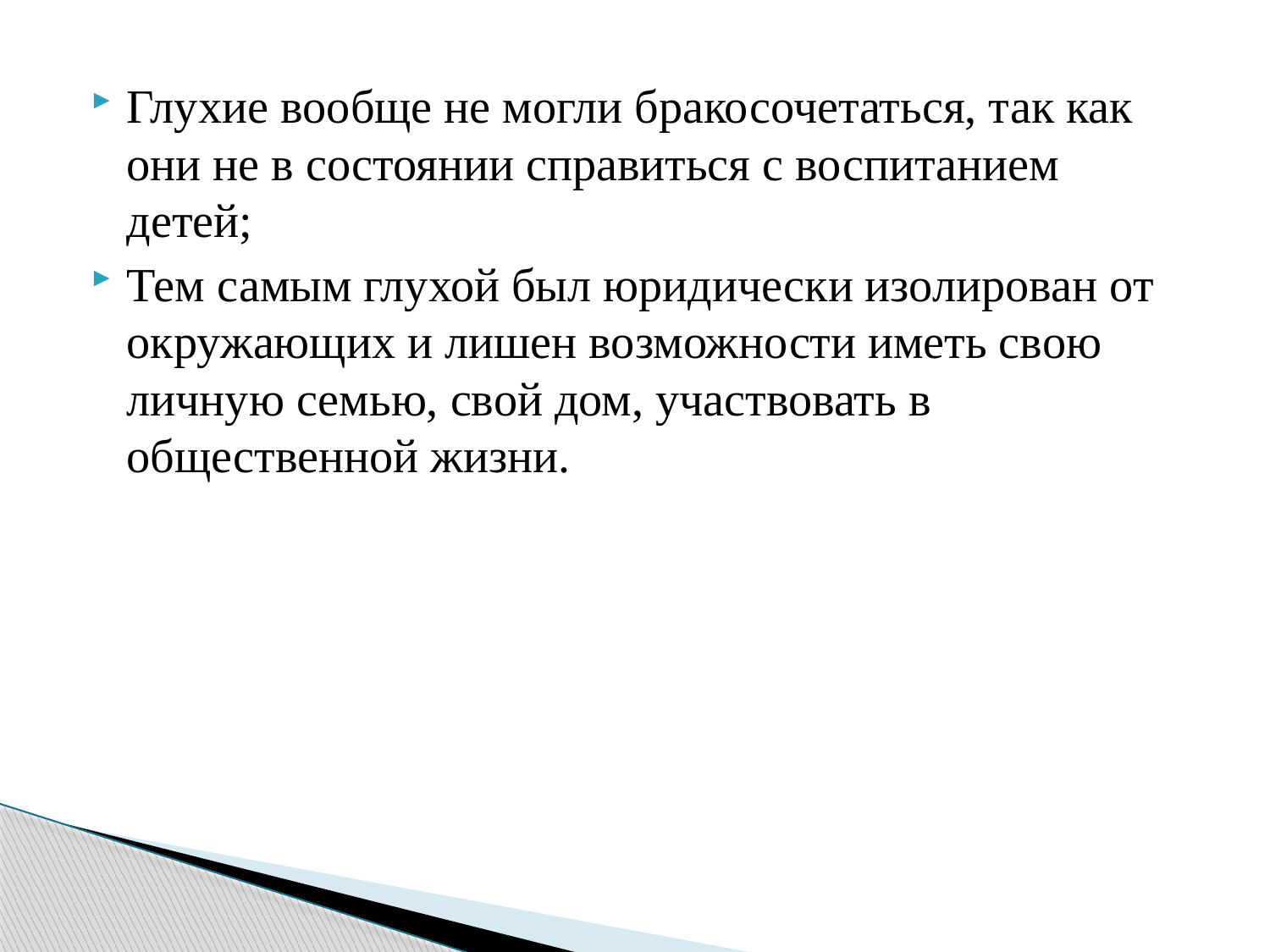

Глухие вообще не могли бракосочетаться, так как они не в состоянии справиться с воспитанием детей;
Тем самым глухой был юридически изолирован от окружающих и лишен возможности иметь свою личную семью, свой дом, участвовать в общественной жизни.